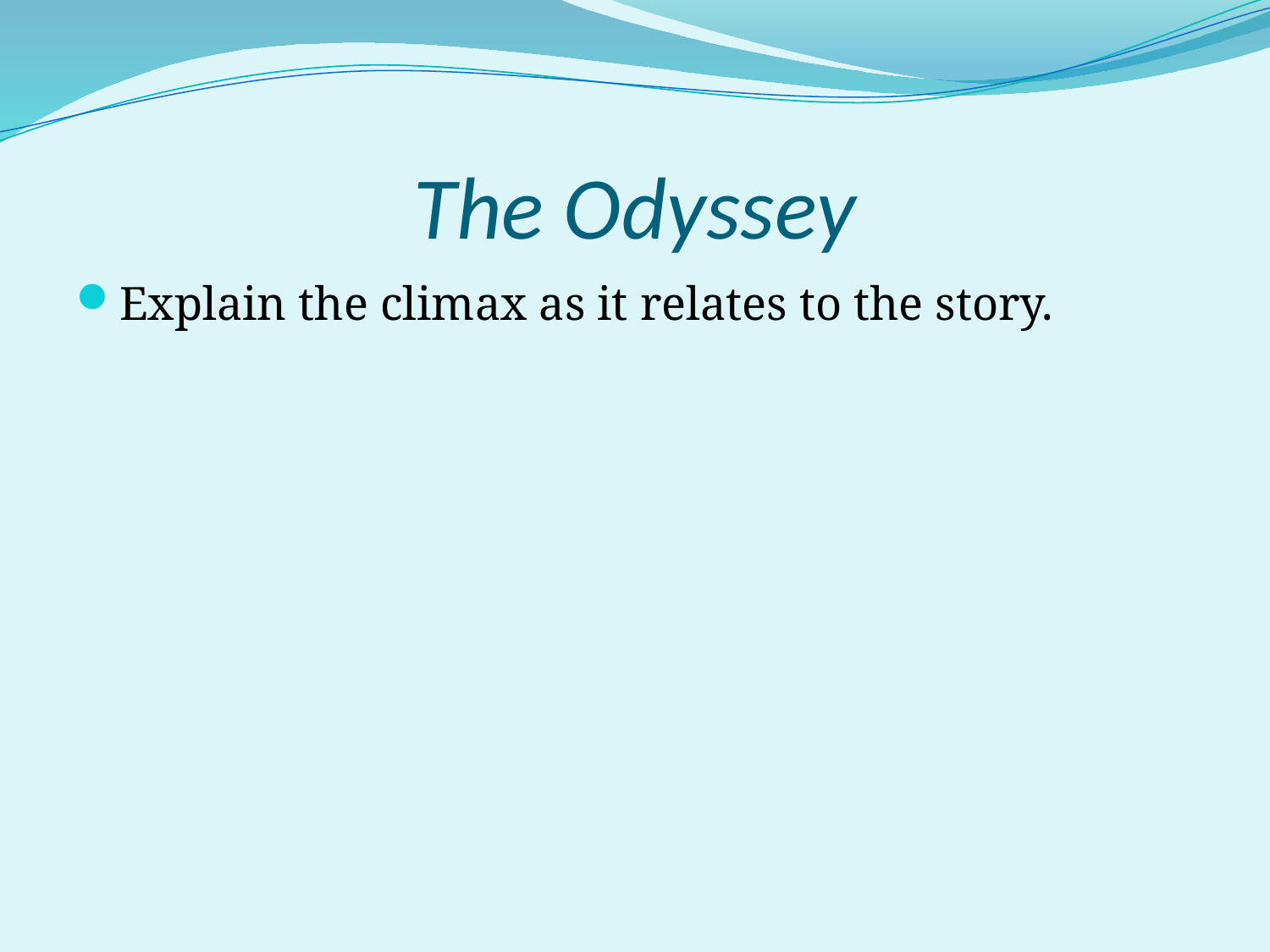

# The Odyssey
Explain the climax as it relates to the story.